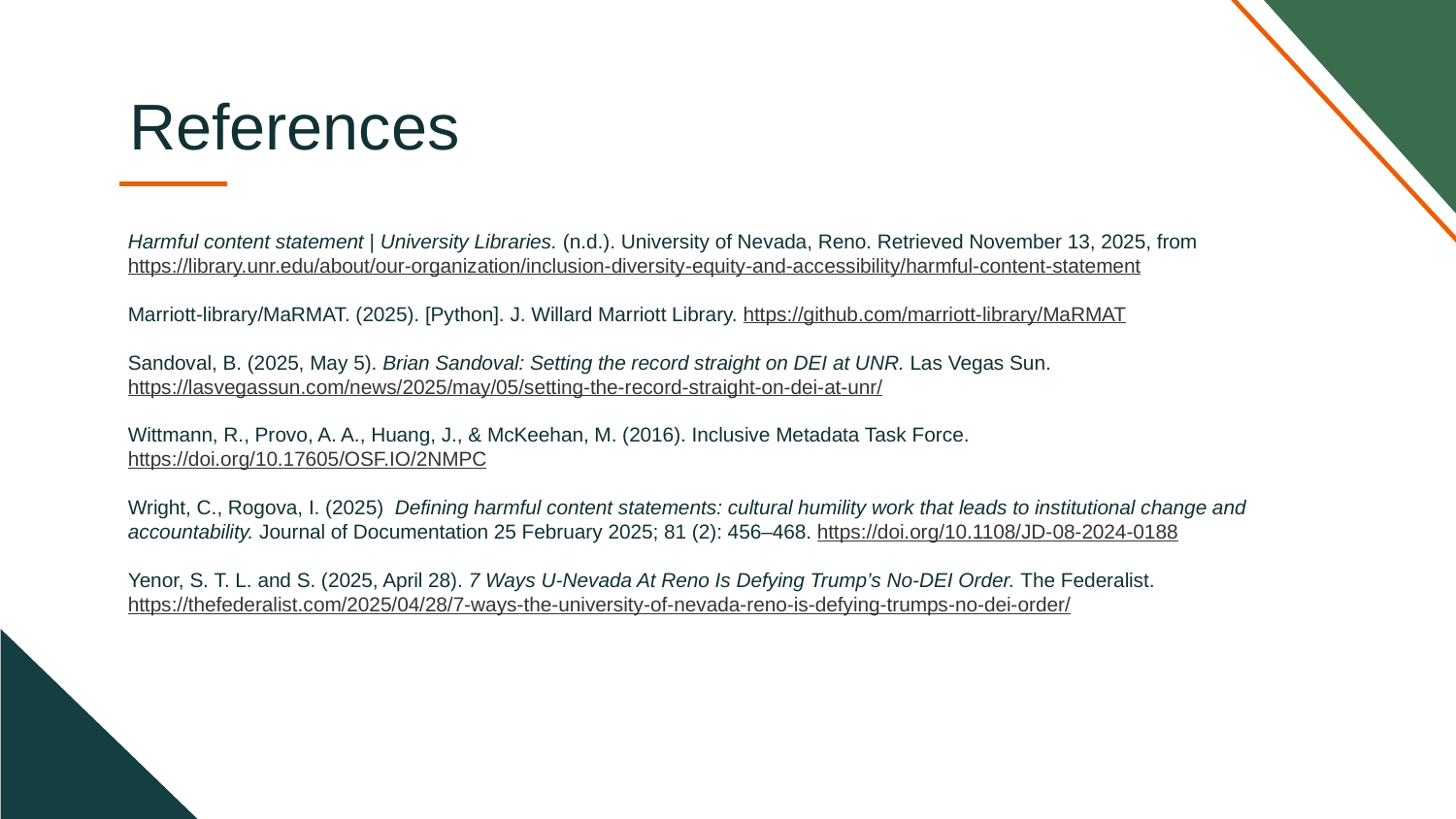

# References
Harmful content statement | University Libraries. (n.d.). University of Nevada, Reno. Retrieved November 13, 2025, from https://library.unr.edu/about/our-organization/inclusion-diversity-equity-and-accessibility/harmful-content-statement
Marriott-library/MaRMAT. (2025). [Python]. J. Willard Marriott Library. https://github.com/marriott-library/MaRMAT
Sandoval, B. (2025, May 5). Brian Sandoval: Setting the record straight on DEI at UNR. Las Vegas Sun. https://lasvegassun.com/news/2025/may/05/setting-the-record-straight-on-dei-at-unr/
Wittmann, R., Provo, A. A., Huang, J., & McKeehan, M. (2016). Inclusive Metadata Task Force. https://doi.org/10.17605/OSF.IO/2NMPC
Wright, C., Rogova, I. (2025)  Defining harmful content statements: cultural humility work that leads to institutional change and accountability. Journal of Documentation 25 February 2025; 81 (2): 456–468. https://doi.org/10.1108/JD-08-2024-0188
Yenor, S. T. L. and S. (2025, April 28). 7 Ways U-Nevada At Reno Is Defying Trump’s No-DEI Order. The Federalist. https://thefederalist.com/2025/04/28/7-ways-the-university-of-nevada-reno-is-defying-trumps-no-dei-order/